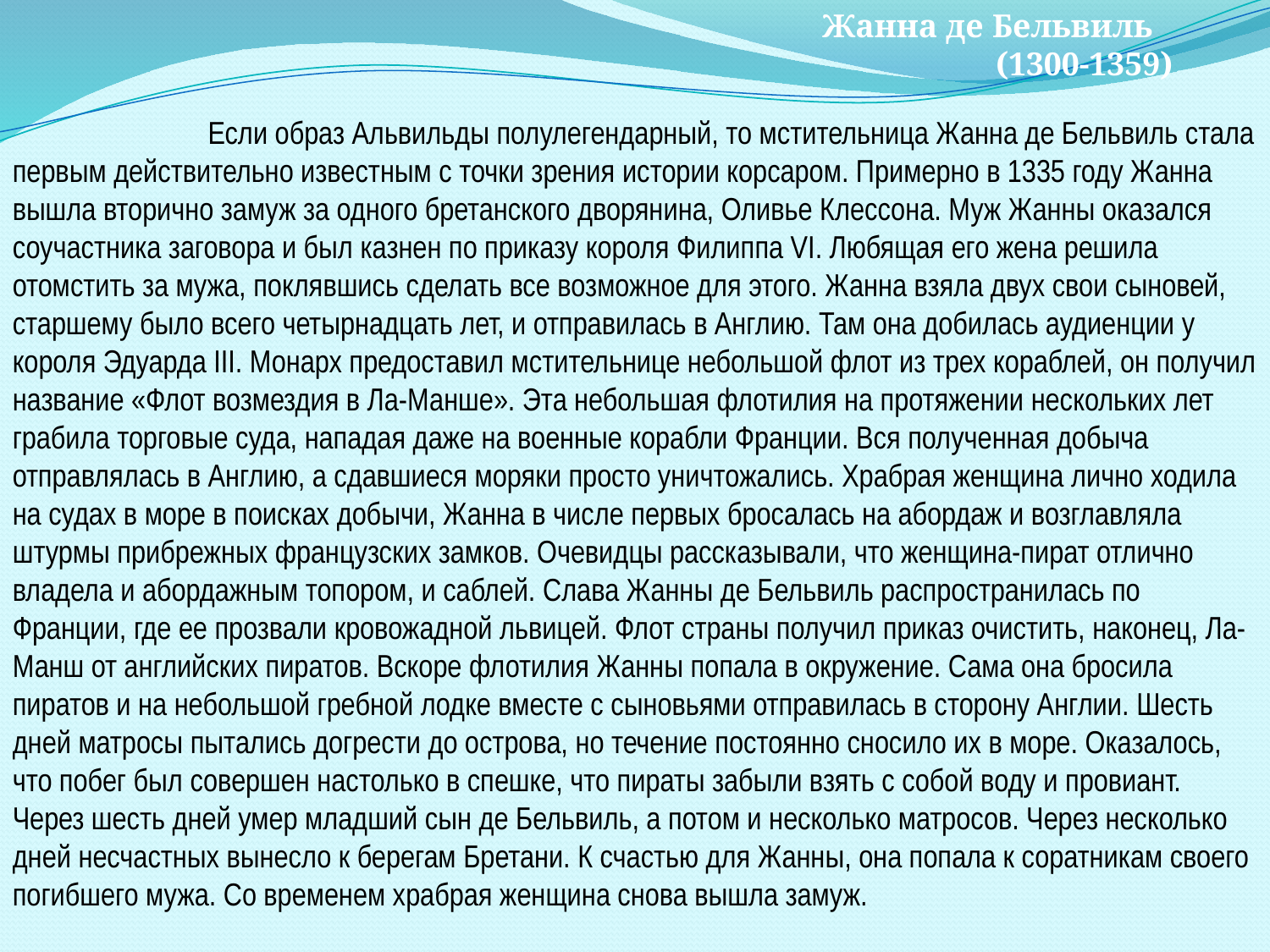

Жанна де Бельвиль
                     (1300-1359)
                      Если образ Альвильды полулегендарный, то мстительница Жанна де Бельвиль стала первым действительно известным с точки зрения истории корсаром. Примерно в 1335 году Жанна вышла вторично замуж за одного бретанского дворянина, Оливье Клессона. Муж Жанны оказался соучастника заговора и был казнен по приказу короля Филиппа VI. Любящая его жена решила отомстить за мужа, поклявшись сделать все возможное для этого. Жанна взяла двух свои сыновей, старшему было всего четырнадцать лет, и отправилась в Англию. Там она добилась аудиенции у короля Эдуарда III. Монарх предоставил мстительнице небольшой флот из трех кораблей, он получил название «Флот возмездия в Ла-Манше». Эта небольшая флотилия на протяжении нескольких лет грабила торговые суда, нападая даже на военные корабли Франции. Вся полученная добыча отправлялась в Англию, а сдавшиеся моряки просто уничтожались. Храбрая женщина лично ходила на судах в море в поисках добычи, Жанна в числе первых бросалась на абордаж и возглавляла штурмы прибрежных французских замков. Очевидцы рассказывали, что женщина-пират отлично владела и абордажным топором, и саблей. Слава Жанны де Бельвиль распространилась по Франции, где ее прозвали кровожадной львицей. Флот страны получил приказ очистить, наконец, Ла-Манш от английских пиратов. Вскоре флотилия Жанны попала в окружение. Сама она бросила пиратов и на небольшой гребной лодке вместе с сыновьями отправилась в сторону Англии. Шесть дней матросы пытались догрести до острова, но течение постоянно сносило их в море. Оказалось, что побег был совершен настолько в спешке, что пираты забыли взять с собой воду и провиант. Через шесть дней умер младший сын де Бельвиль, а потом и несколько матросов. Через несколько дней несчастных вынесло к берегам Бретани. К счастью для Жанны, она попала к соратникам своего погибшего мужа. Со временем храбрая женщина снова вышла замуж.